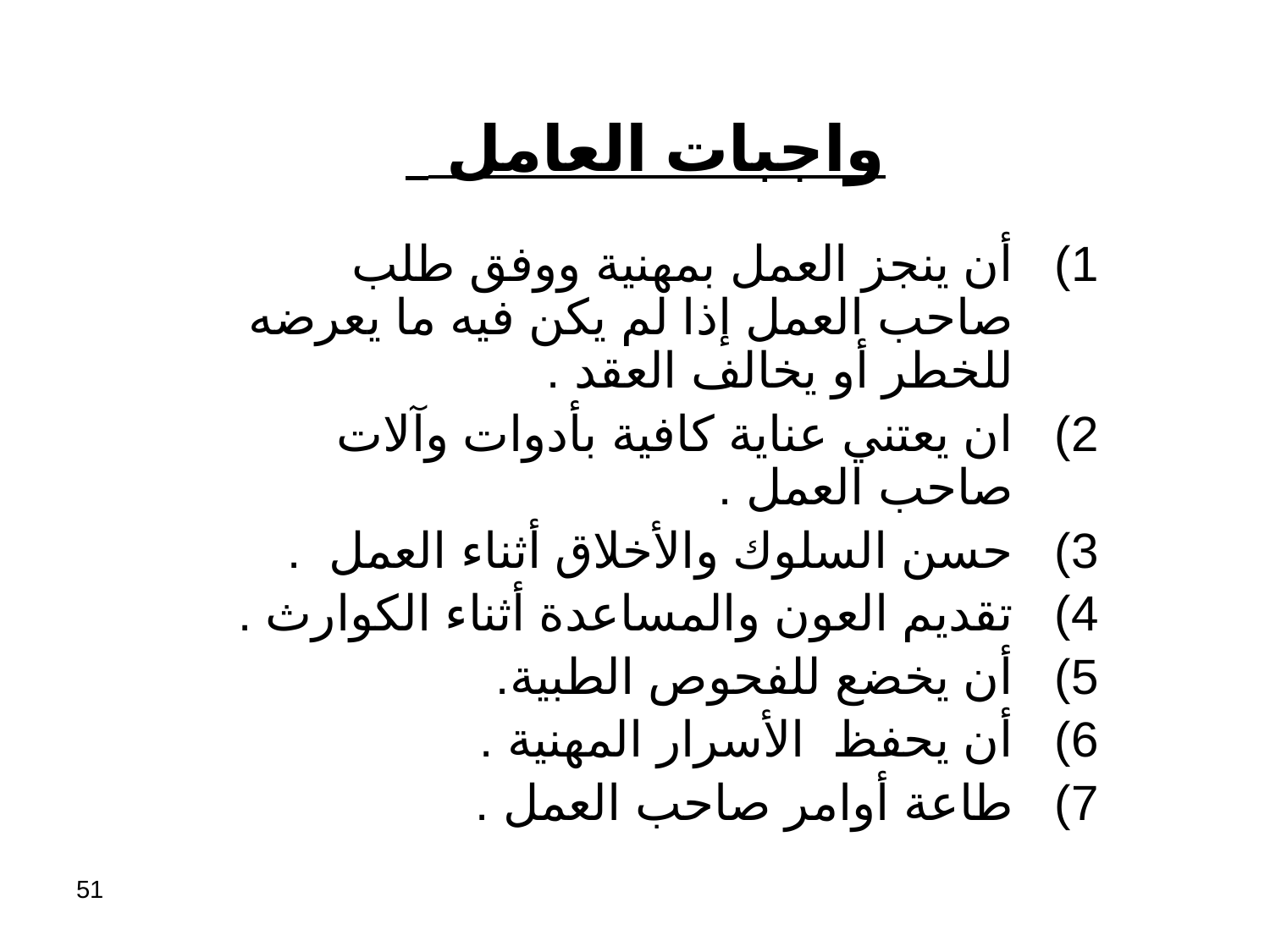

# واجبات العامل
أن ينجز العمل بمهنية ووفق طلب صاحب العمل إذا لم يكن فيه ما يعرضه للخطر أو يخالف العقد .
ان يعتني عناية كافية بأدوات وآلات صاحب العمل .
حسن السلوك والأخلاق أثناء العمل  .
تقديم العون والمساعدة أثناء الكوارث .
أن يخضع للفحوص الطبية.
أن يحفظ  الأسرار المهنية .
طاعة أوامر صاحب العمل .

51